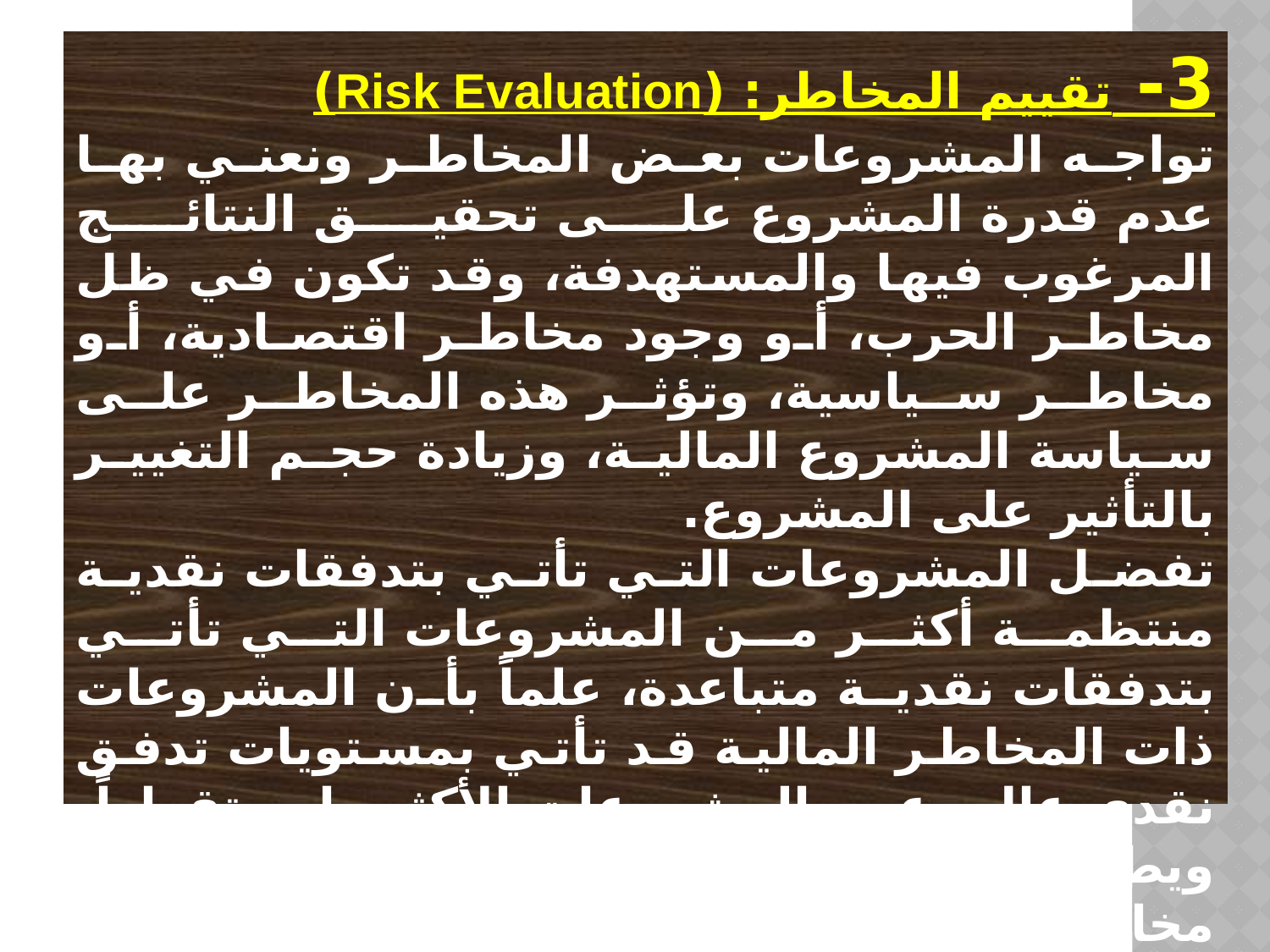

3- تقييم المخاطر: (Risk Evaluation)
تواجه المشروعات بعض المخاطر ونعني بها عدم قدرة المشروع على تحقيق النتائج المرغوب فيها والمستهدفة، وقد تكون في ظل مخاطر الحرب، أو وجود مخاطر اقتصادية، أو مخاطر سياسية، وتؤثر هذه المخاطر على سياسة المشروع المالية، وزيادة حجم التغيير بالتأثير على المشروع.
تفضل المشروعات التي تأتي بتدفقات نقدية منتظمة أكثر من المشروعات التي تأتي بتدفقات نقدية متباعدة، علماً بأن المشروعات ذات المخاطر المالية قد تأتي بمستويات تدفق نقدي عالٍ عن المشروعات الأكثر استقراراً، ويطلق على المشروعات التي تعمل في ظل مخاطر عالية تحتاج إلى رأس مال مغامر (Venture Capital) مما يؤدي إلى تحقيق عوائد مالية عالية بمخاطر كبيرة.